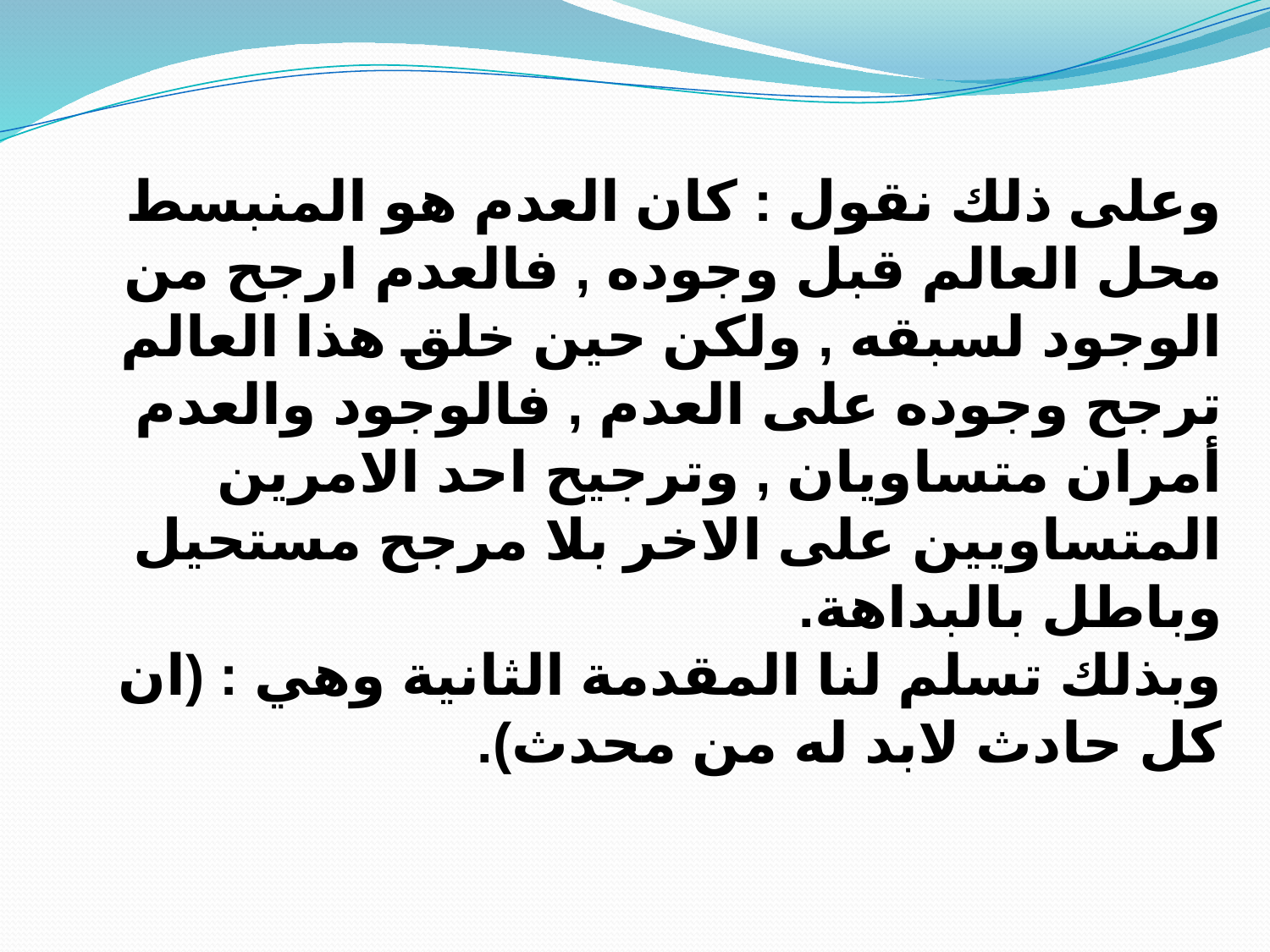

# وعلى ذلك نقول : كان العدم هو المنبسط محل العالم قبل وجوده , فالعدم ارجح من الوجود لسبقه , ولكن حين خلق هذا العالم ترجح وجوده على العدم , فالوجود والعدم أمران متساويان , وترجيح احد الامرين المتساويين على الاخر بلا مرجح مستحيل وباطل بالبداهة. وبذلك تسلم لنا المقدمة الثانية وهي : (ان كل حادث لابد له من محدث).